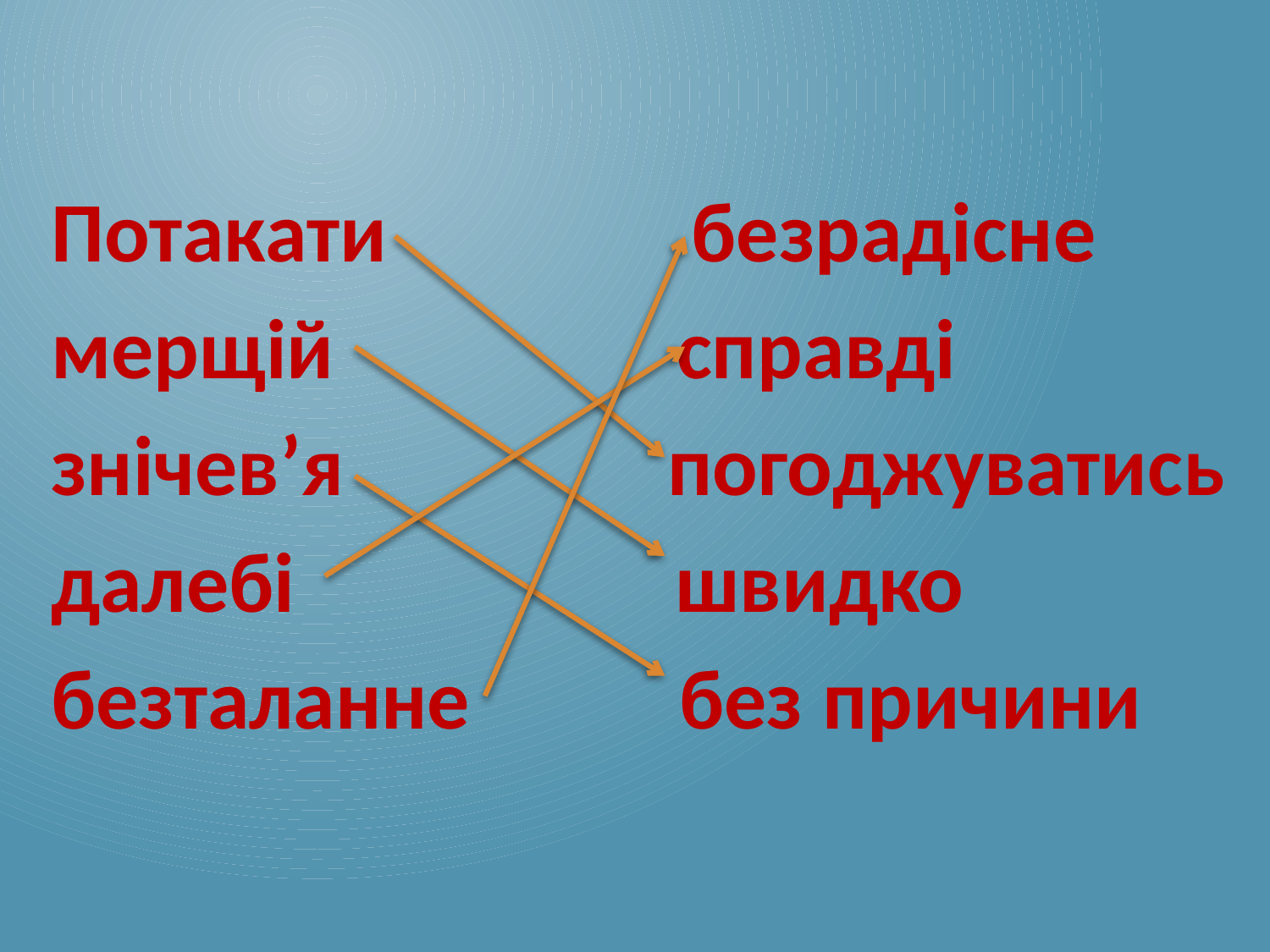

Потакати                безрадісне
мерщій                  справді
знічев’я                 погоджуватись
далебі                    швидко
безталанне           без причини